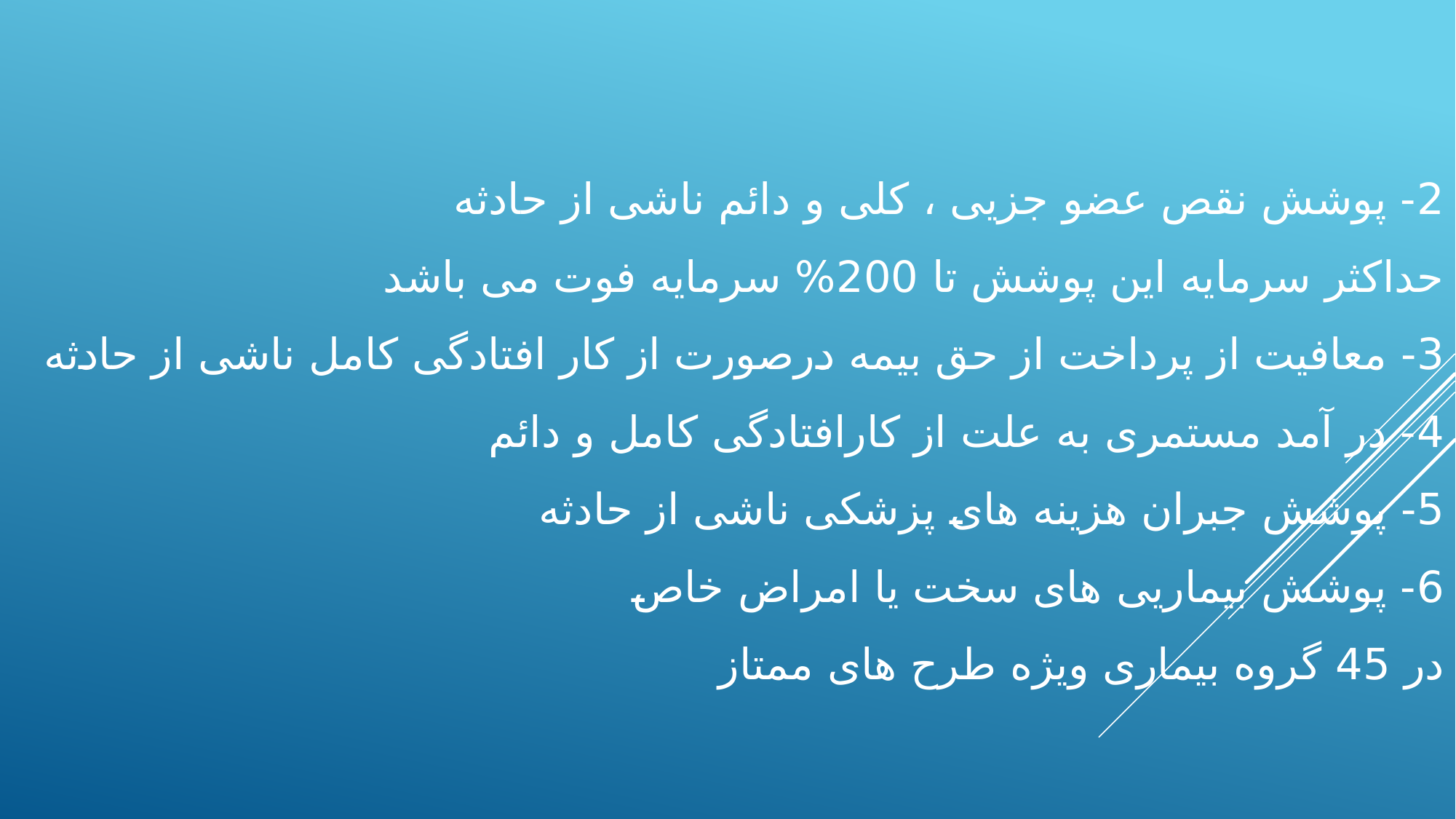

# 2- پوشش نقص عضو جزیی ، کلی و دائم ناشی از حادثه حداکثر سرمایه این پوشش تا 200% سرمایه فوت می باشد 3- معافیت از پرداخت از حق بیمه درصورت از کار افتادگی کامل ناشی از حادثه 4- در آمد مستمری به علت از کارافتادگی کامل و دائم 5- پوشش جبران هزینه های پزشکی ناشی از حادثه 6- پوشش بیماریی های سخت یا امراض خاص در 45 گروه بیماری ویژه طرح های ممتاز